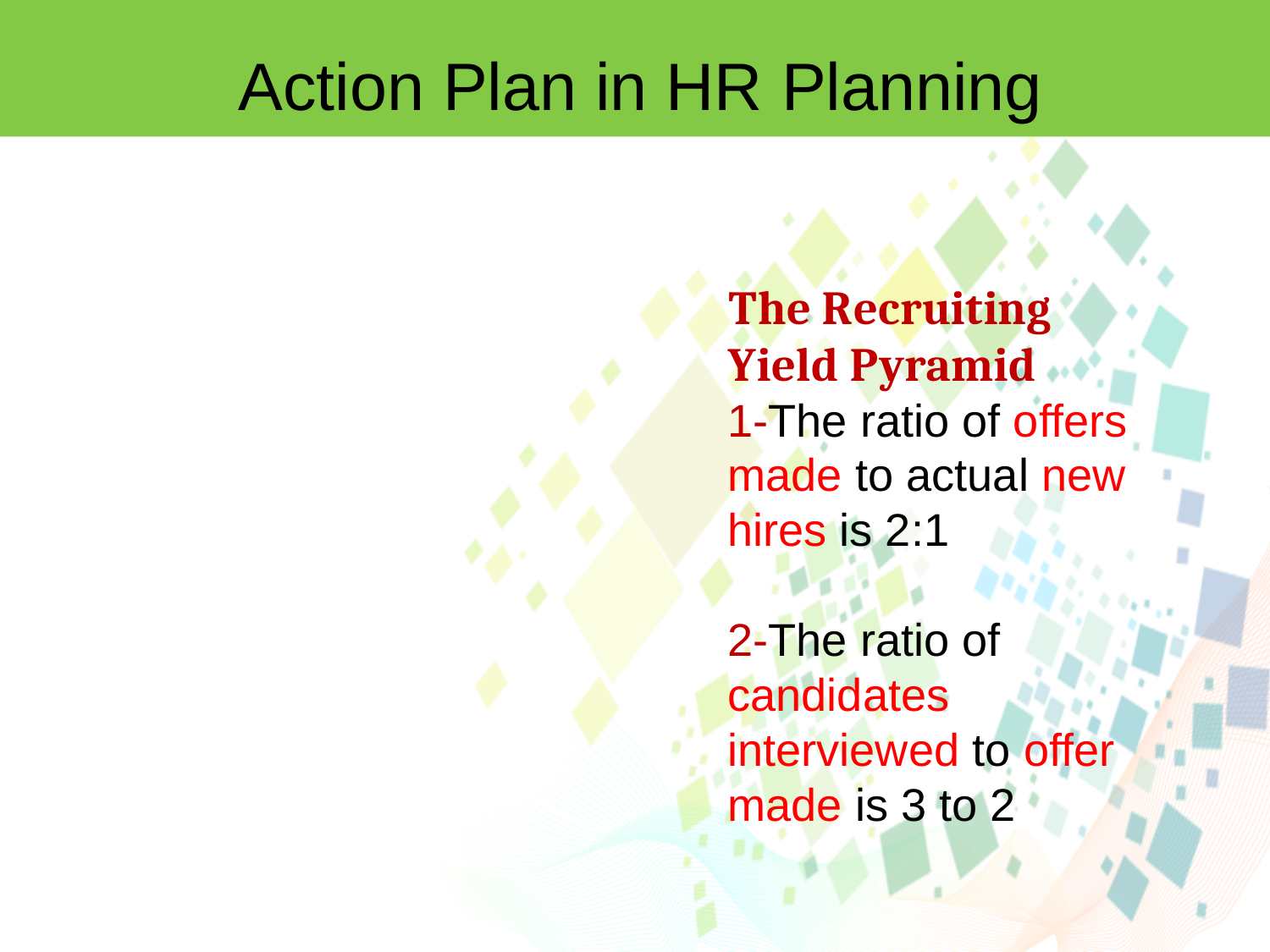

Action Plan in HR Planning
The Recruiting Yield Pyramid
1-The ratio of offers made to actual new hires is 2:1

2-The ratio of candidates interviewed to offer made is 3 to 2